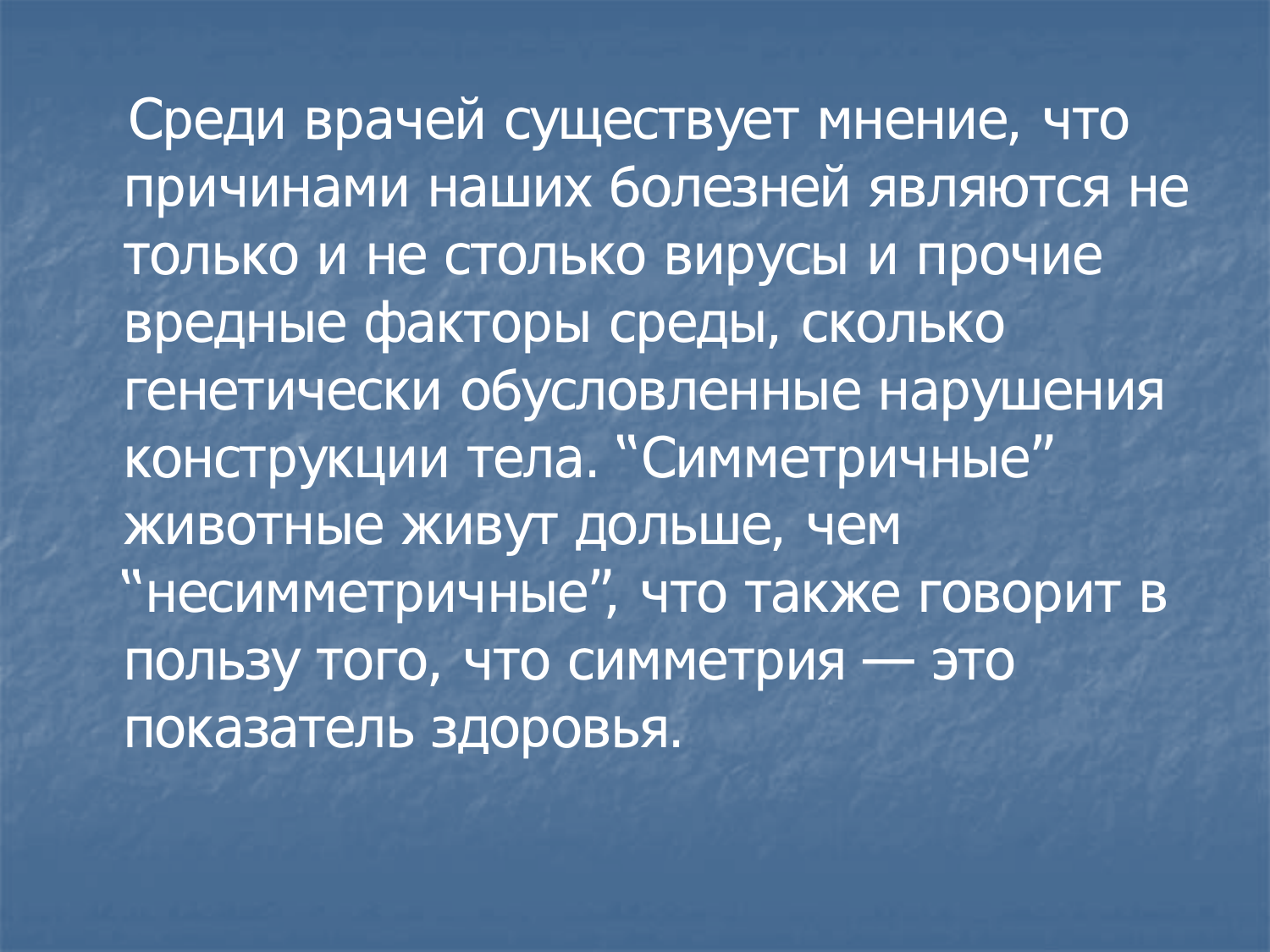

Среди врачей существует мнение, что причинами наших болезней являются не только и не столько вирусы и прочие вредные факторы среды, сколько генетически обусловленные нарушения конструкции тела. “Симметричные” животные живут дольше, чем “несимметричные”, что также говорит в пользу того, что симметрия — это показатель здоровья.